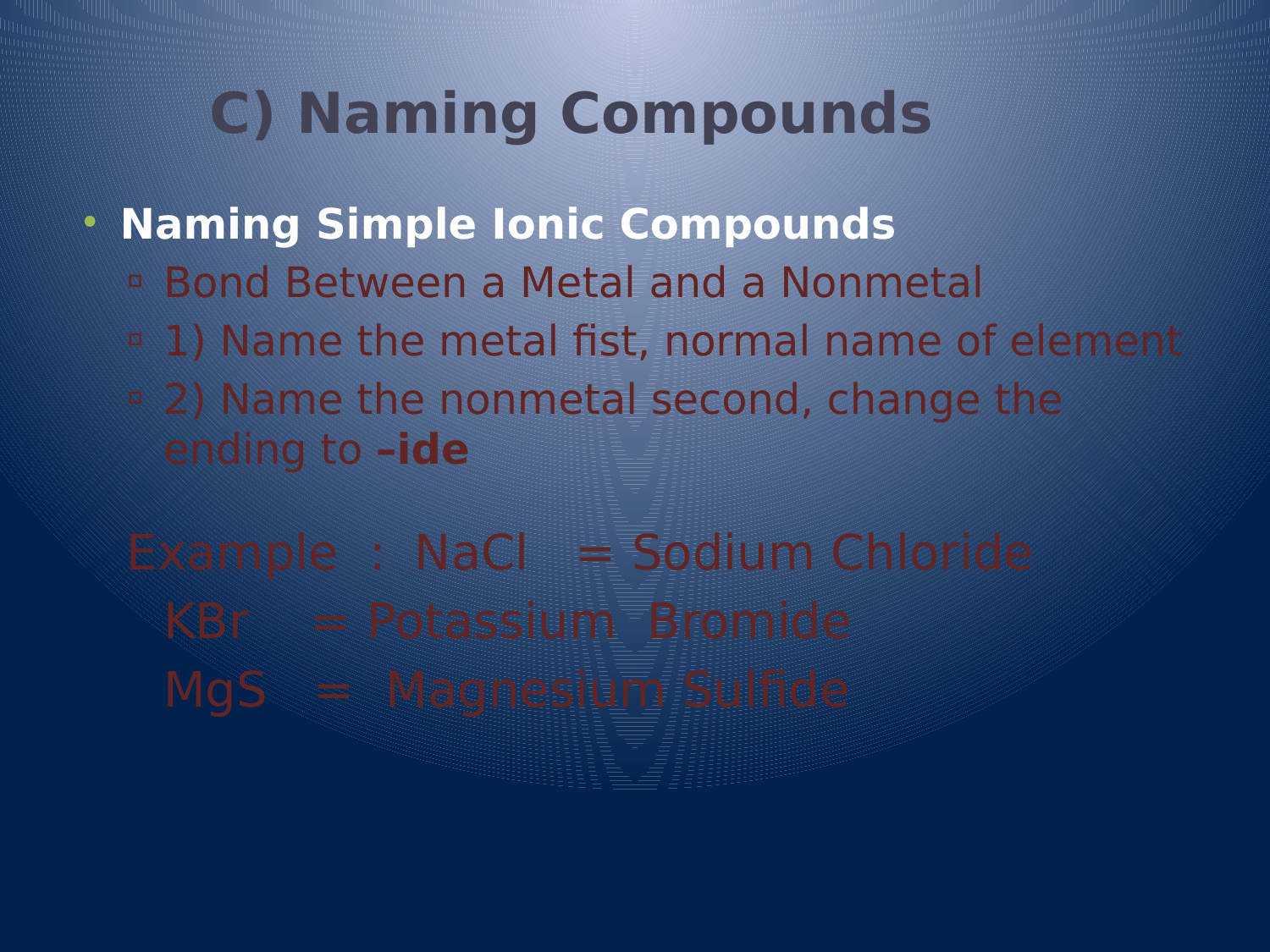

# C) Naming Compounds
Naming Simple Ionic Compounds
Bond Between a Metal and a Nonmetal
1) Name the metal fist, normal name of element
2) Name the nonmetal second, change the ending to –ide

Example  : 	NaCl   = Sodium Chloride
				KBr    = Potassium  Bromide
				MgS   =  Magnesium Sulfide